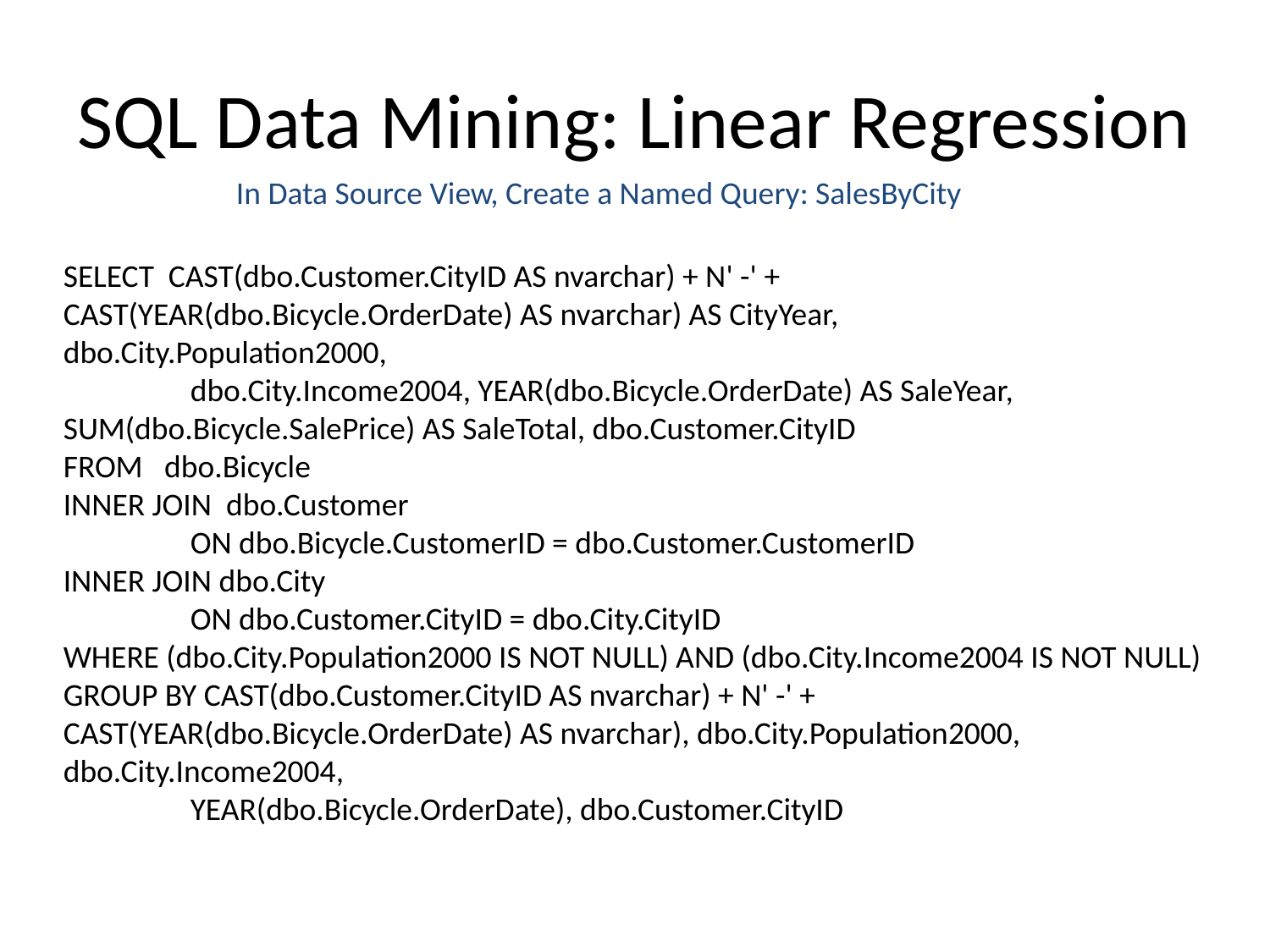

# SQL Data Mining: Linear Regression
In Data Source View, Create a Named Query: SalesByCity
SELECT  CAST(dbo.Customer.CityID AS nvarchar) + N' -' + CAST(YEAR(dbo.Bicycle.OrderDate) AS nvarchar) AS CityYear, 	dbo.City.Population2000,
	dbo.City.Income2004, YEAR(dbo.Bicycle.OrderDate) AS SaleYear, 	SUM(dbo.Bicycle.SalePrice) AS SaleTotal, dbo.Customer.CityID
FROM   dbo.Bicycle
INNER JOIN  dbo.Customer
	ON dbo.Bicycle.CustomerID = dbo.Customer.CustomerID
INNER JOIN dbo.City
	ON dbo.Customer.CityID = dbo.City.CityID
WHERE (dbo.City.Population2000 IS NOT NULL) AND (dbo.City.Income2004 IS NOT NULL)
GROUP BY CAST(dbo.Customer.CityID AS nvarchar) + N' -' + CAST(YEAR(dbo.Bicycle.OrderDate) AS nvarchar), dbo.City.Population2000, 	dbo.City.Income2004,
	YEAR(dbo.Bicycle.OrderDate), dbo.Customer.CityID